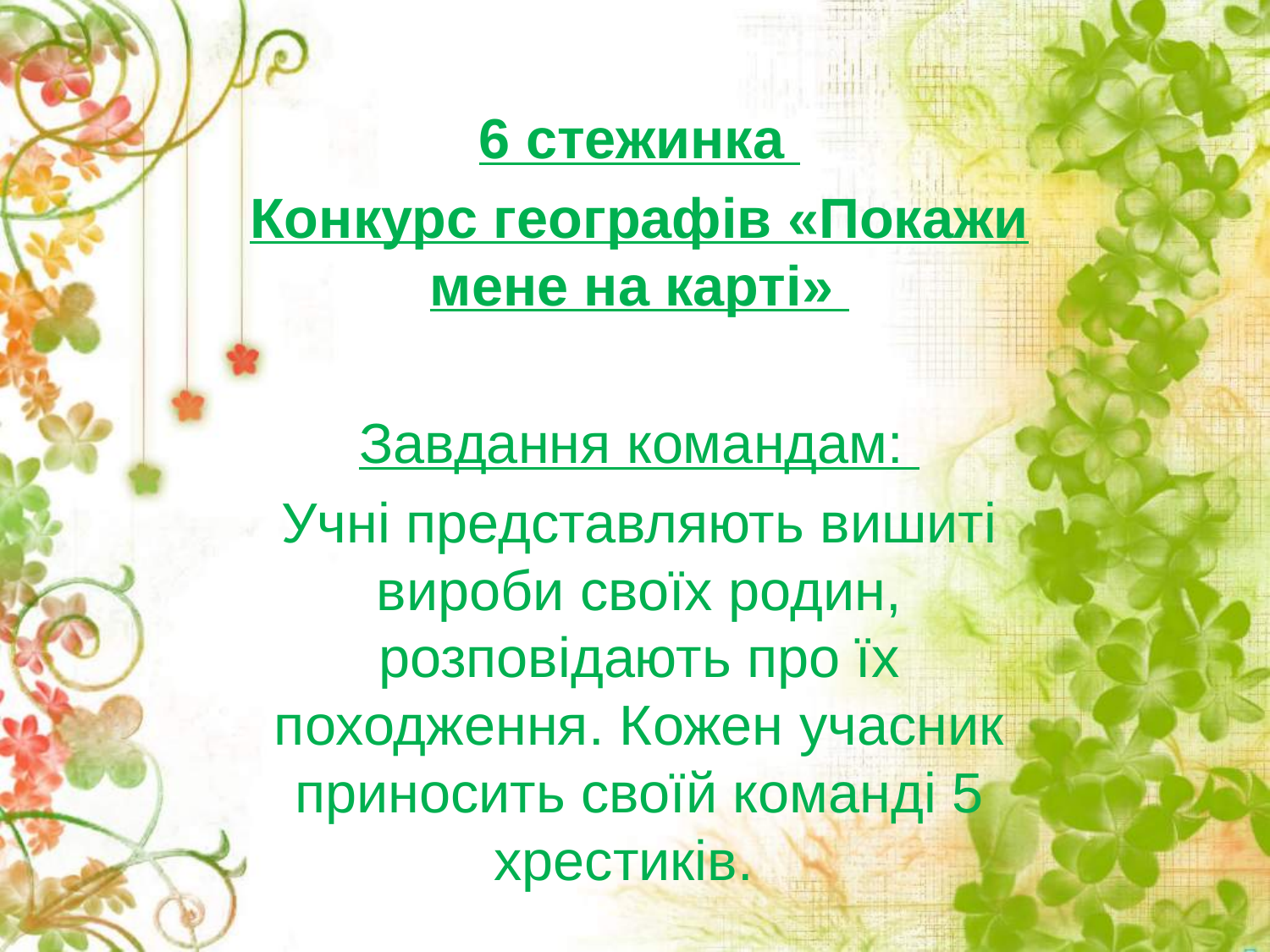

6 стежинка
Конкурс географів «Покажи мене на карті»

Завдання командам:
Учні представляють вишиті вироби своїх родин, розповідають про їх походження. Кожен учасник приносить своїй команді 5 хрестиків.